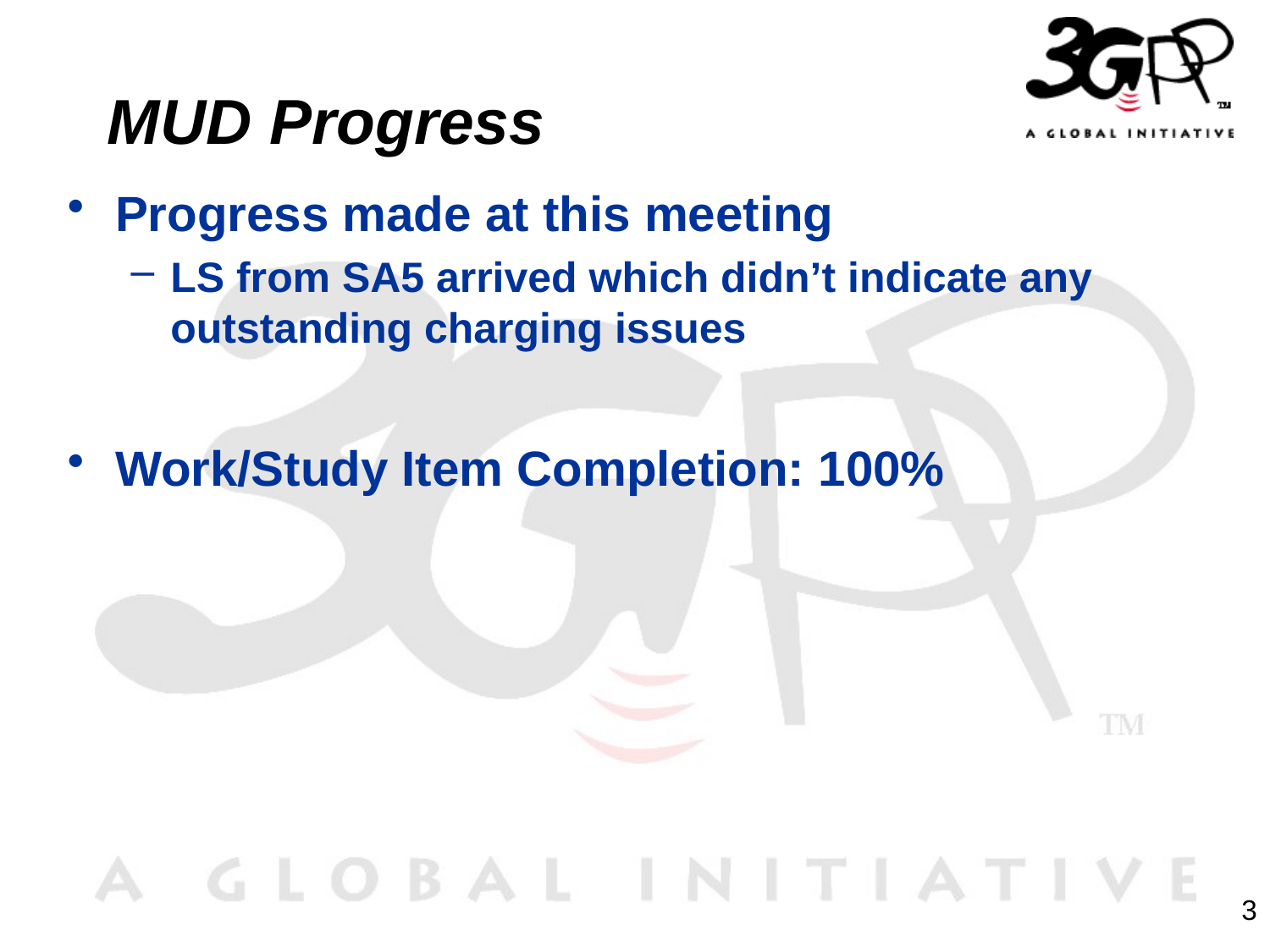

# MUD Progress
Progress made at this meeting
LS from SA5 arrived which didn’t indicate any outstanding charging issues

Work/Study Item Completion: 100%
3